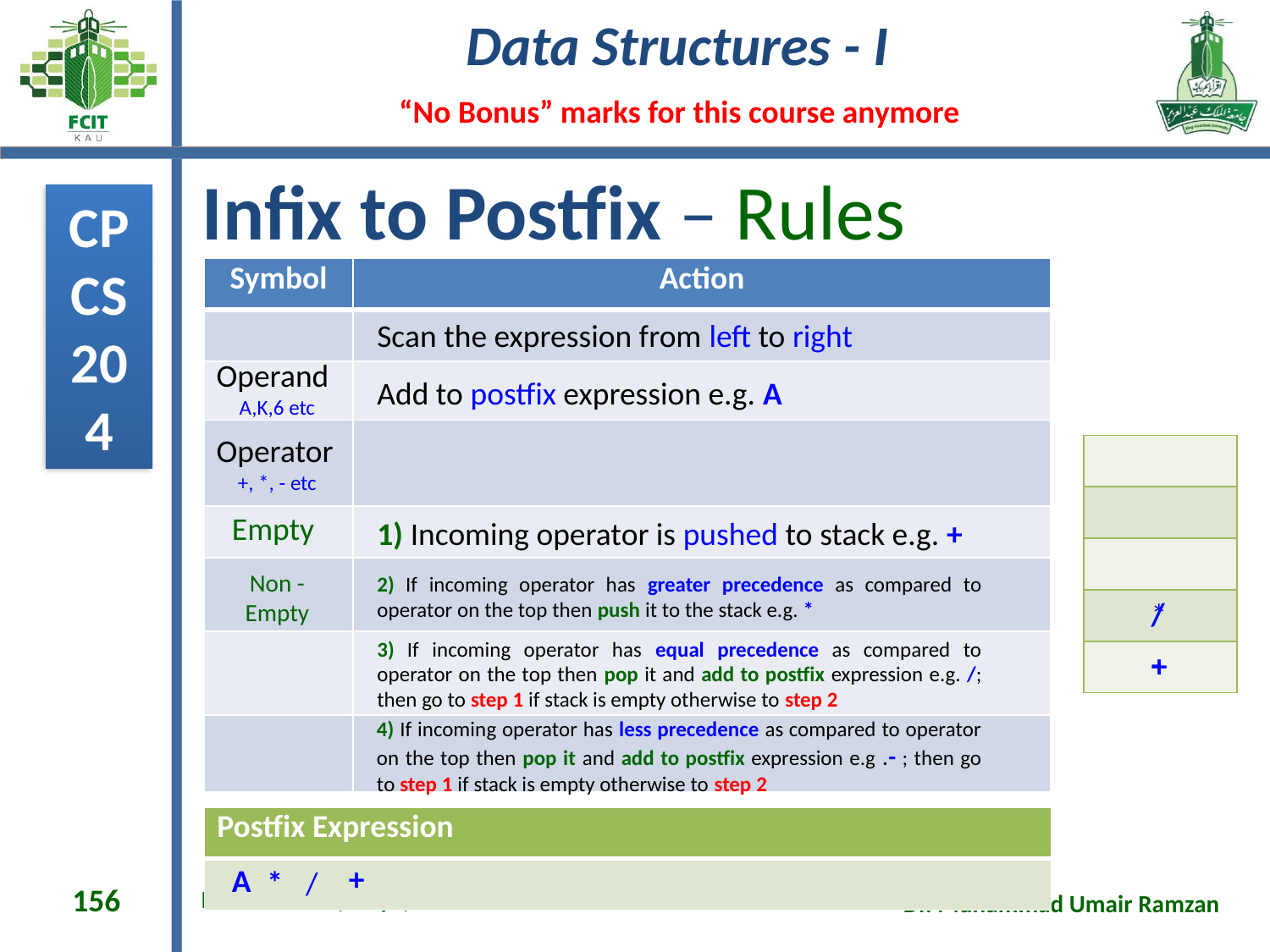

# Infix to Postfix – Rules
| Symbol | Action |
| --- | --- |
|  |  |
|  |  |
|  |  |
|  |  |
|  |  |
|  |  |
|  |  |
Scan the expression from left to right
Operand
A,K,6 etc
Add to postfix expression e.g. A
Operator
+, *, - etc
|  |
| --- |
|  |
|  |
|  |
|  |
Empty
1) Incoming operator is pushed to stack e.g. +
Non - Empty
2) If incoming operator has greater precedence as compared to operator on the top then push it to the stack e.g. *
/
*
3) If incoming operator has equal precedence as compared to operator on the top then pop it and add to postfix expression e.g. /; then go to step 1 if stack is empty otherwise to step 2
-
+
4) If incoming operator has less precedence as compared to operator on the top then pop it and add to postfix expression e.g .- ; then go to step 1 if stack is empty otherwise to step 2

| Postfix Expression |
| --- |
|  |
+
A
*
/
156